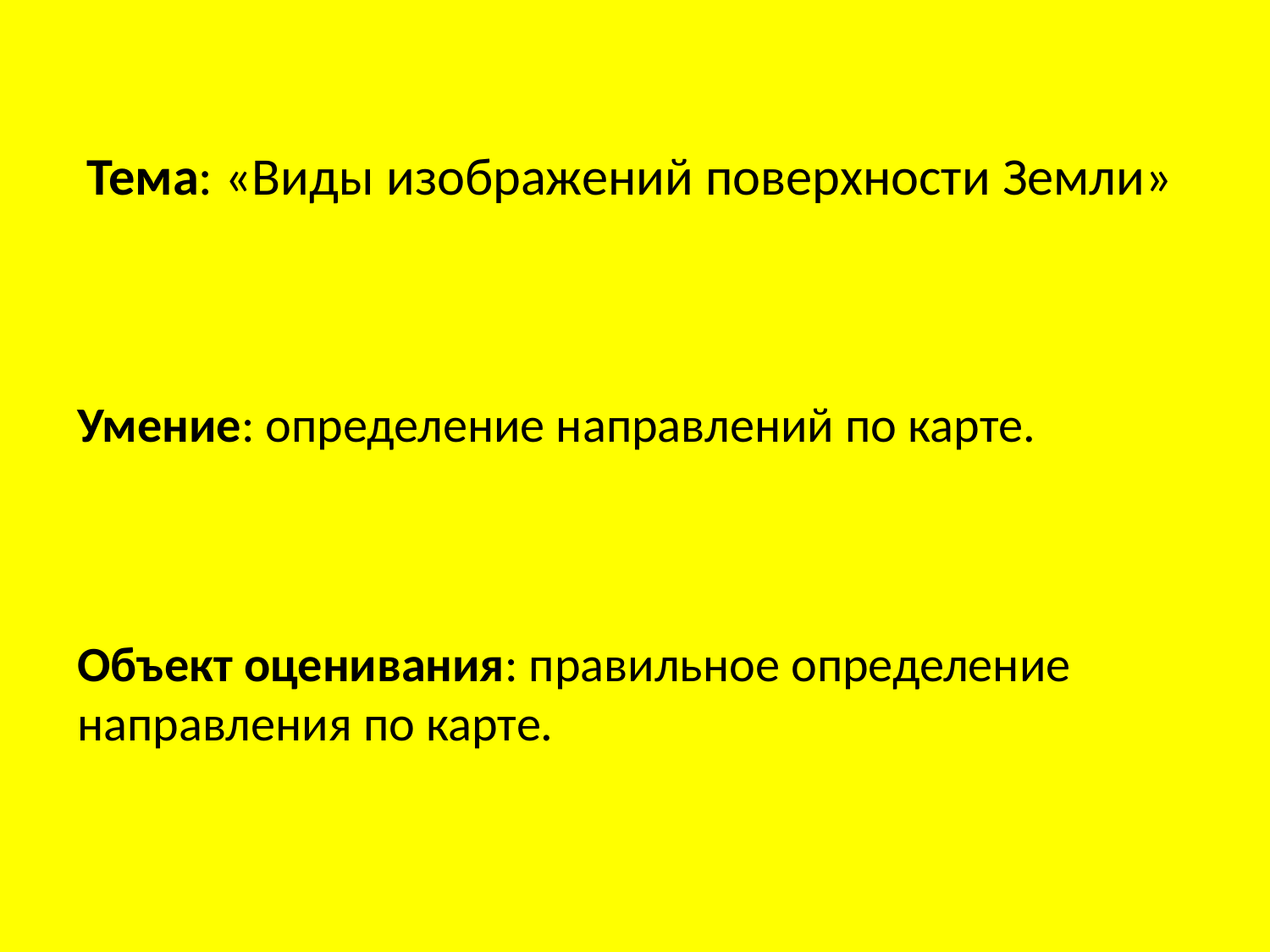

Тема: «Виды изображений поверхности Земли»
Умение: определение направлений по карте.
Объект оценивания: правильное определение направления по карте.